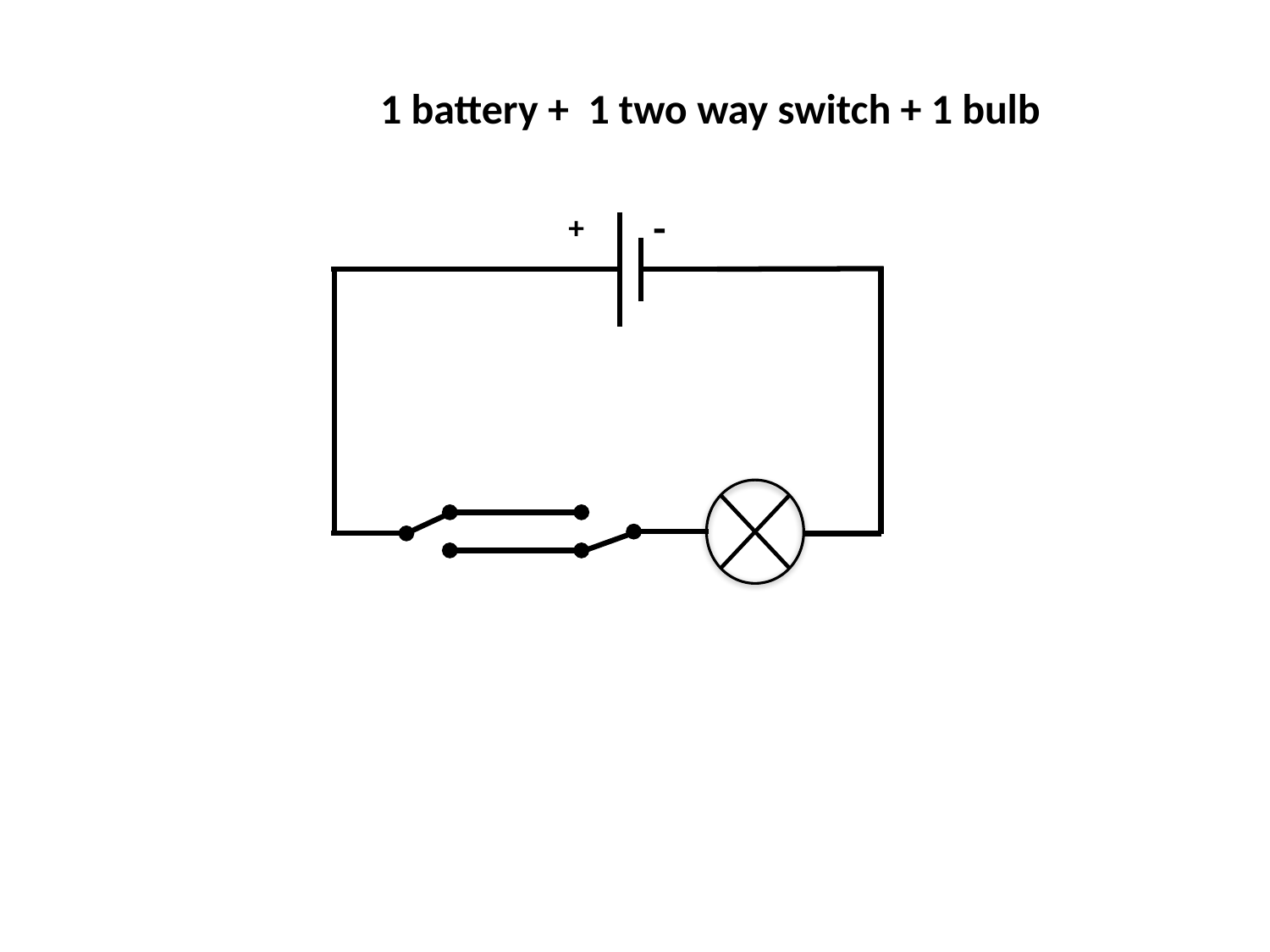

1 battery +  1 two way switch + 1 bulb
-
+